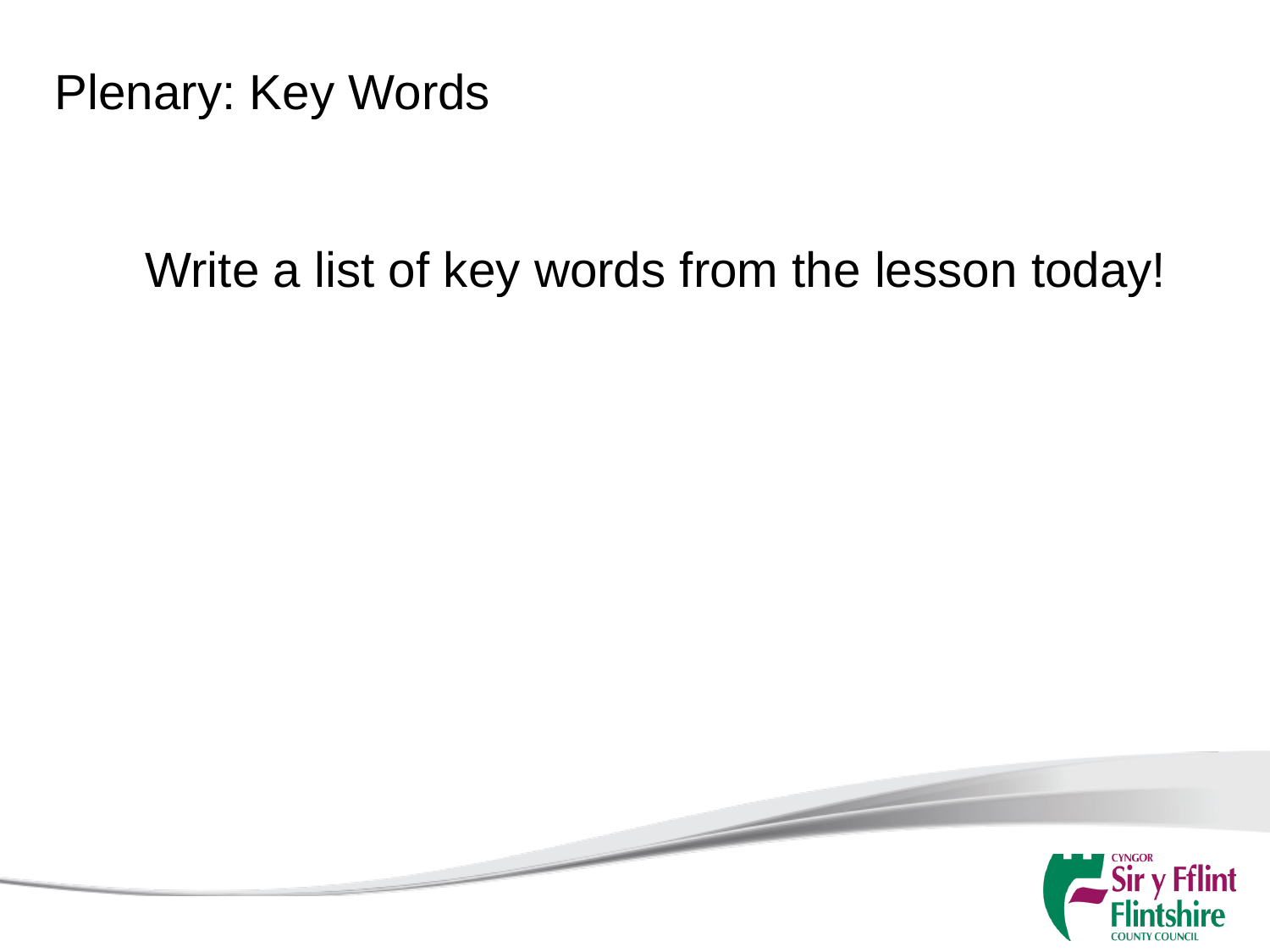

Plenary: Key Words

Write a list of key words from the lesson today!